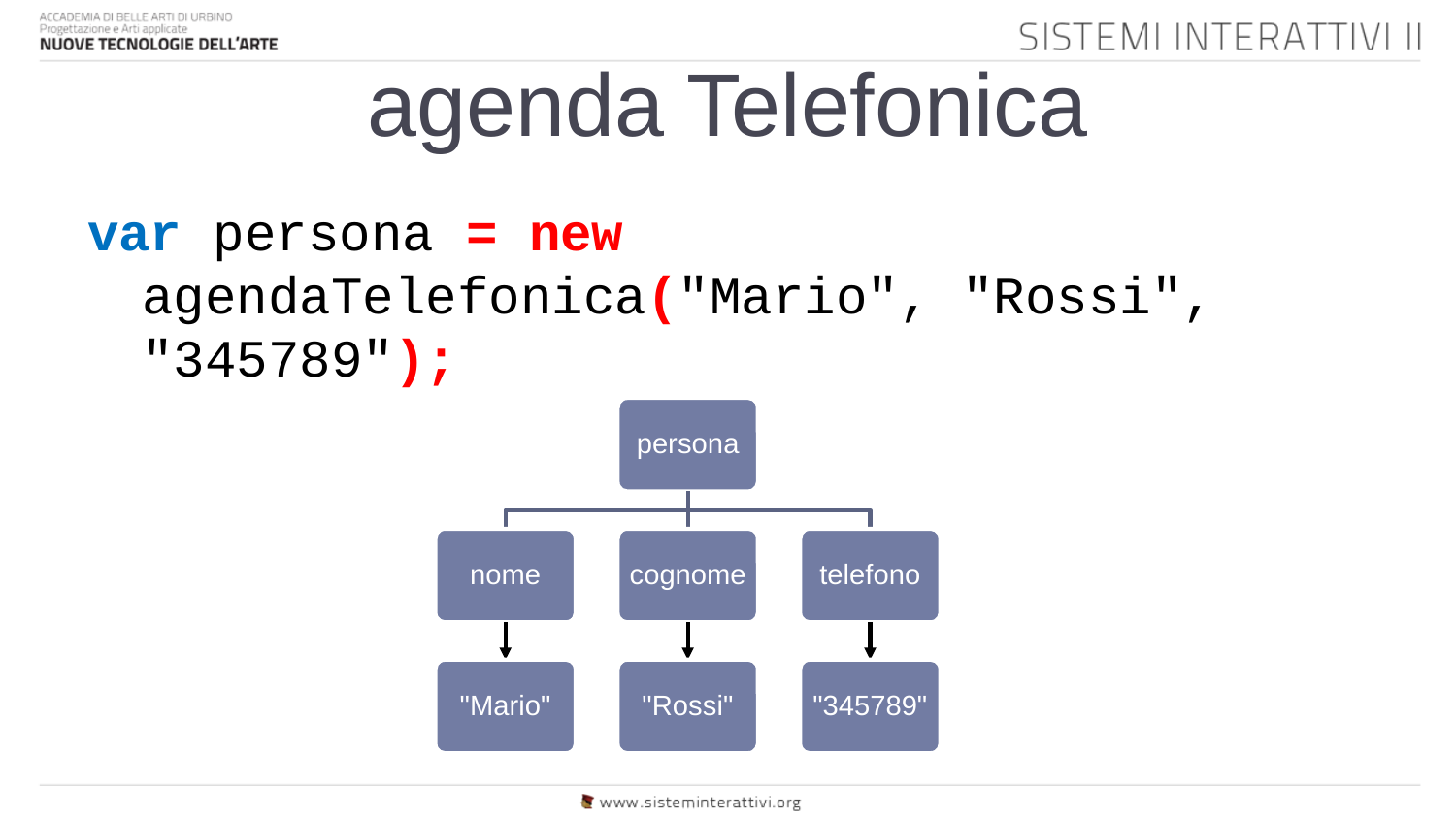

# agenda Telefonica
var persona = new agendaTelefonica("Mario", "Rossi", "345789");

persona
nome
"Mario"
cognome
"Rossi"
telefono
"345789"